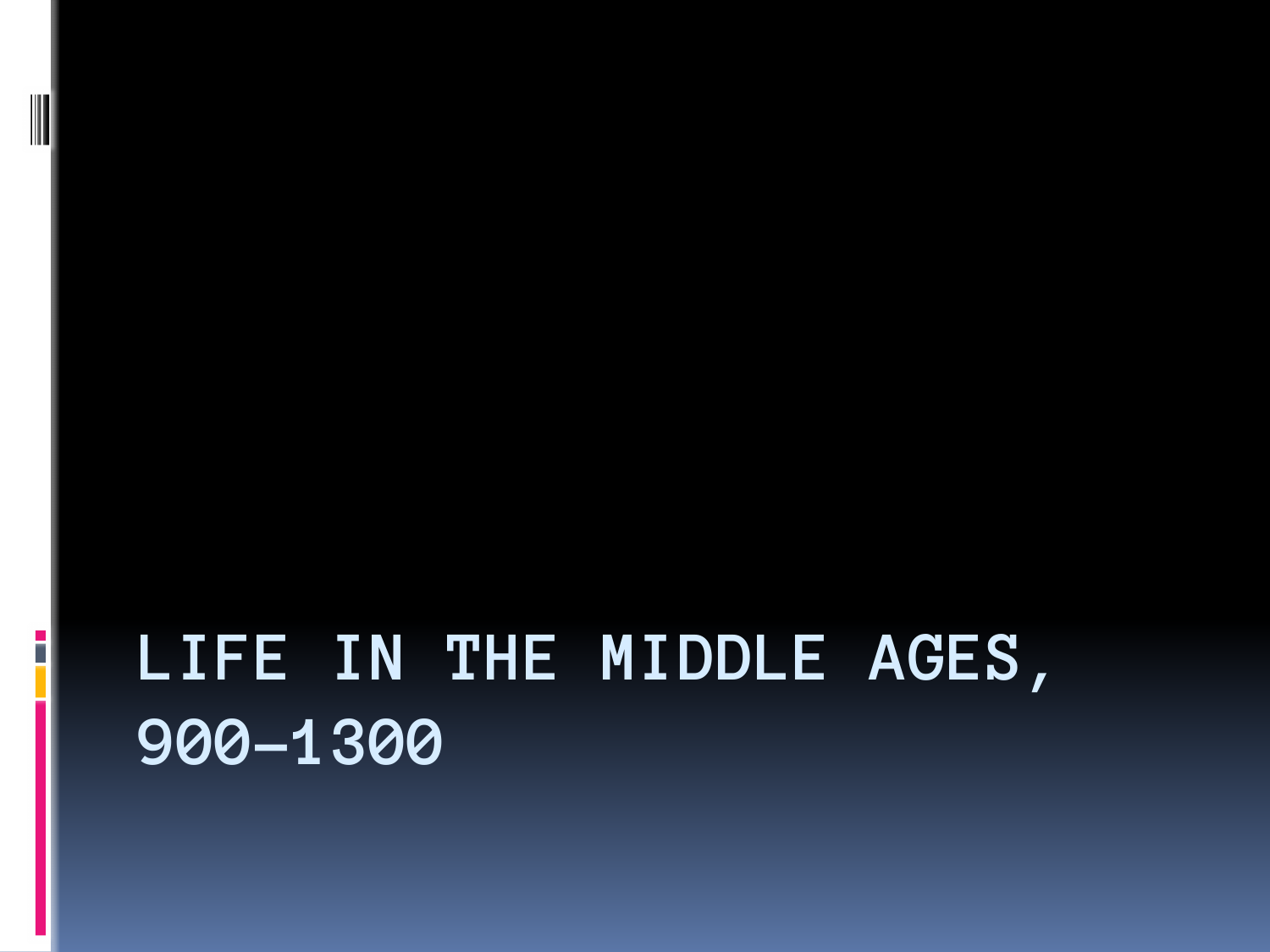

# Life in the Middle Ages, 900-1300